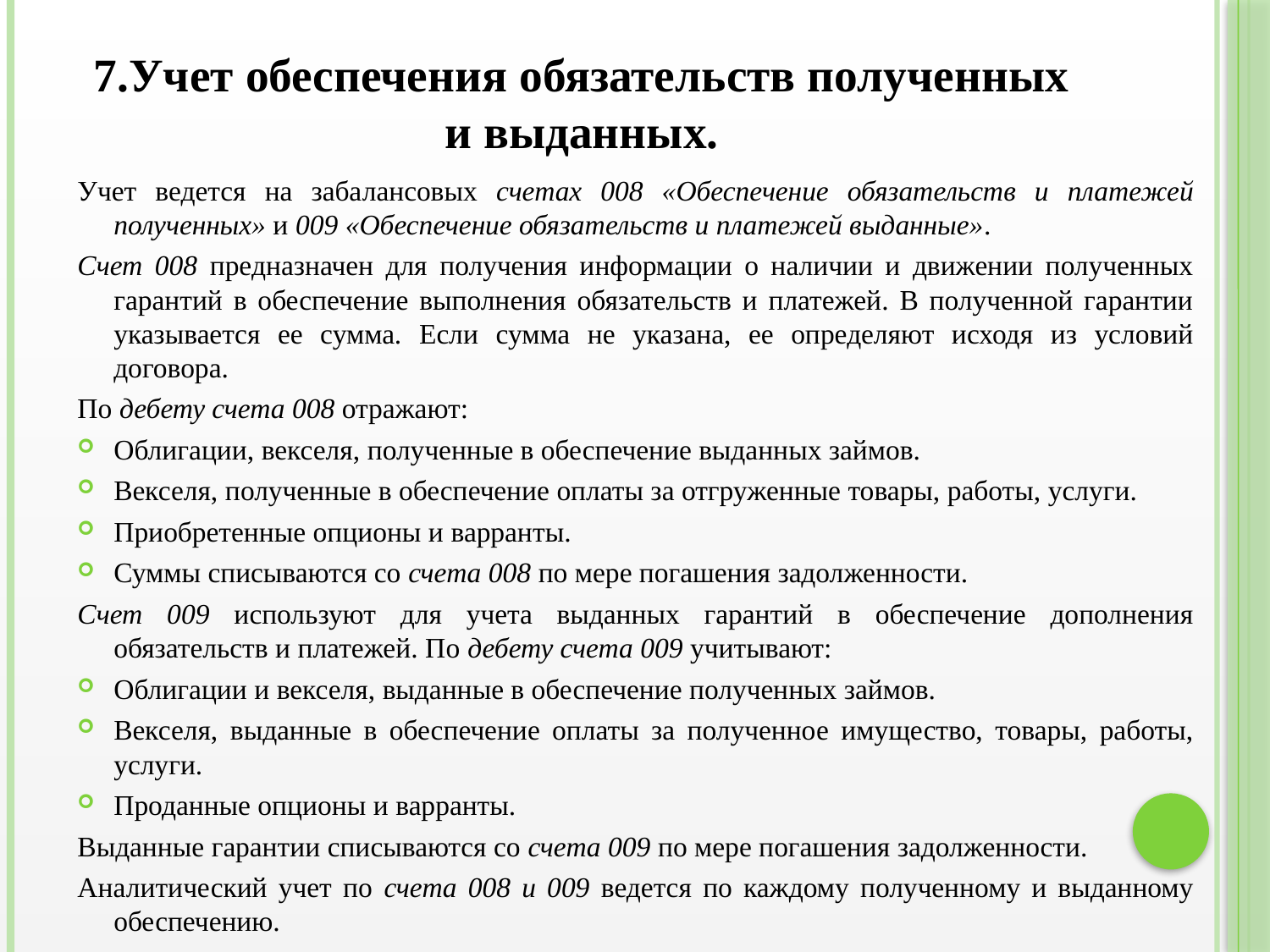

# 7.Учет обеспечения обязательств полученных и выданных.
Учет ведется на забалансовых счетах 008 «Обеспечение обязательств и платежей полученных» и 009 «Обеспечение обязательств и платежей выданные».
Счет 008 предназначен для получения информации о наличии и движении полученных гарантий в обеспечение выполнения обязательств и платежей. В полученной гарантии указывается ее сумма. Если сумма не указана, ее определяют исходя из условий договора.
По дебету счета 008 отражают:
Облигации, векселя, полученные в обеспечение выданных займов.
Векселя, полученные в обеспечение оплаты за отгруженные товары, работы, услуги.
Приобретенные опционы и варранты.
Суммы списываются со счета 008 по мере погашения задолженности.
Счет 009 используют для учета выданных гарантий в обеспечение дополнения обязательств и платежей. По дебету счета 009 учитывают:
Облигации и векселя, выданные в обеспечение полученных займов.
Векселя, выданные в обеспечение оплаты за полученное имущество, товары, работы, услуги.
Проданные опционы и варранты.
Выданные гарантии списываются со счета 009 по мере погашения задолженности.
Аналитический учет по счета 008 и 009 ведется по каждому полученному и выданному обеспечению.